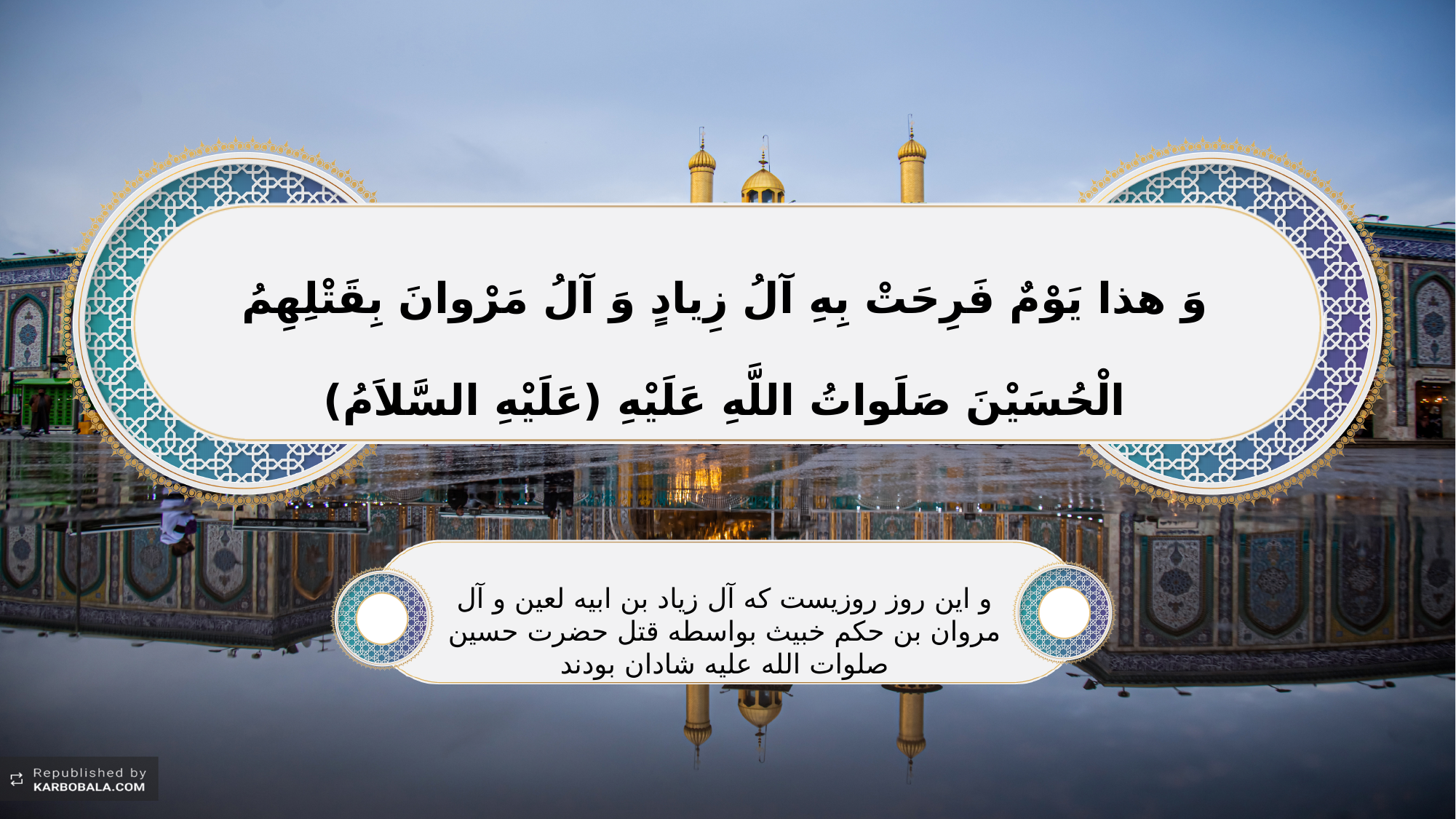

وَ هذا یَوْمٌ فَرِحَتْ بِهِ آلُ زِیادٍ وَ آلُ مَرْوانَ بِقَتْلِهِمُ الْحُسَیْنَ صَلَواتُ اللَّهِ عَلَیْهِ (عَلَیْهِ السَّلاَمُ)
و این روز روزیست که آل زیاد بن ابیه لعین و آل مروان بن حکم خبیث بواسطه قتل حضرت حسین صلوات الله علیه شادان بودند